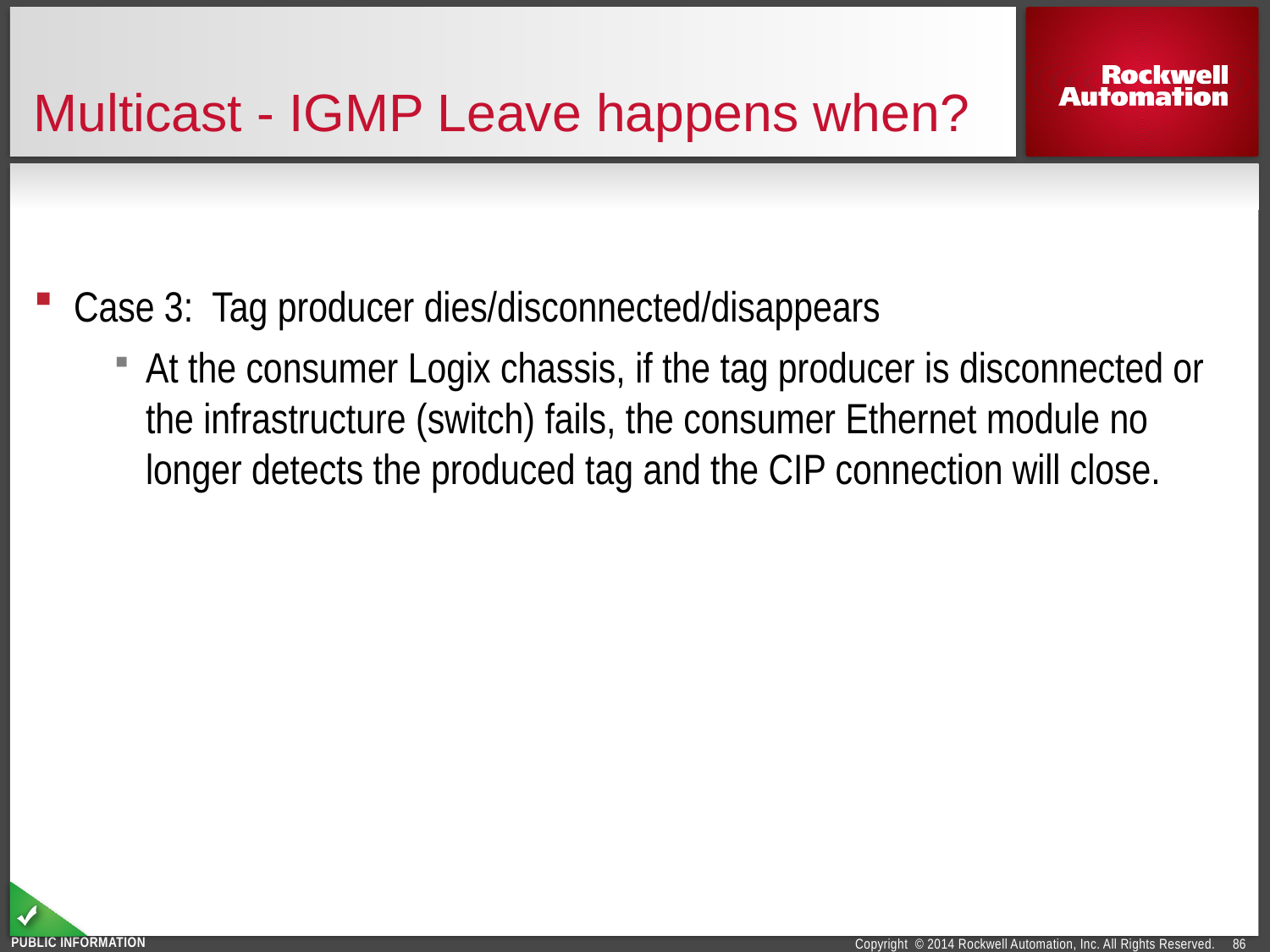

# Multicast - IGMP Leave happens when?
Case 3:  Tag producer dies/disconnected/disappears
At the consumer Logix chassis, if the tag producer is disconnected or the infrastructure (switch) fails, the consumer Ethernet module no longer detects the produced tag and the CIP connection will close.

86